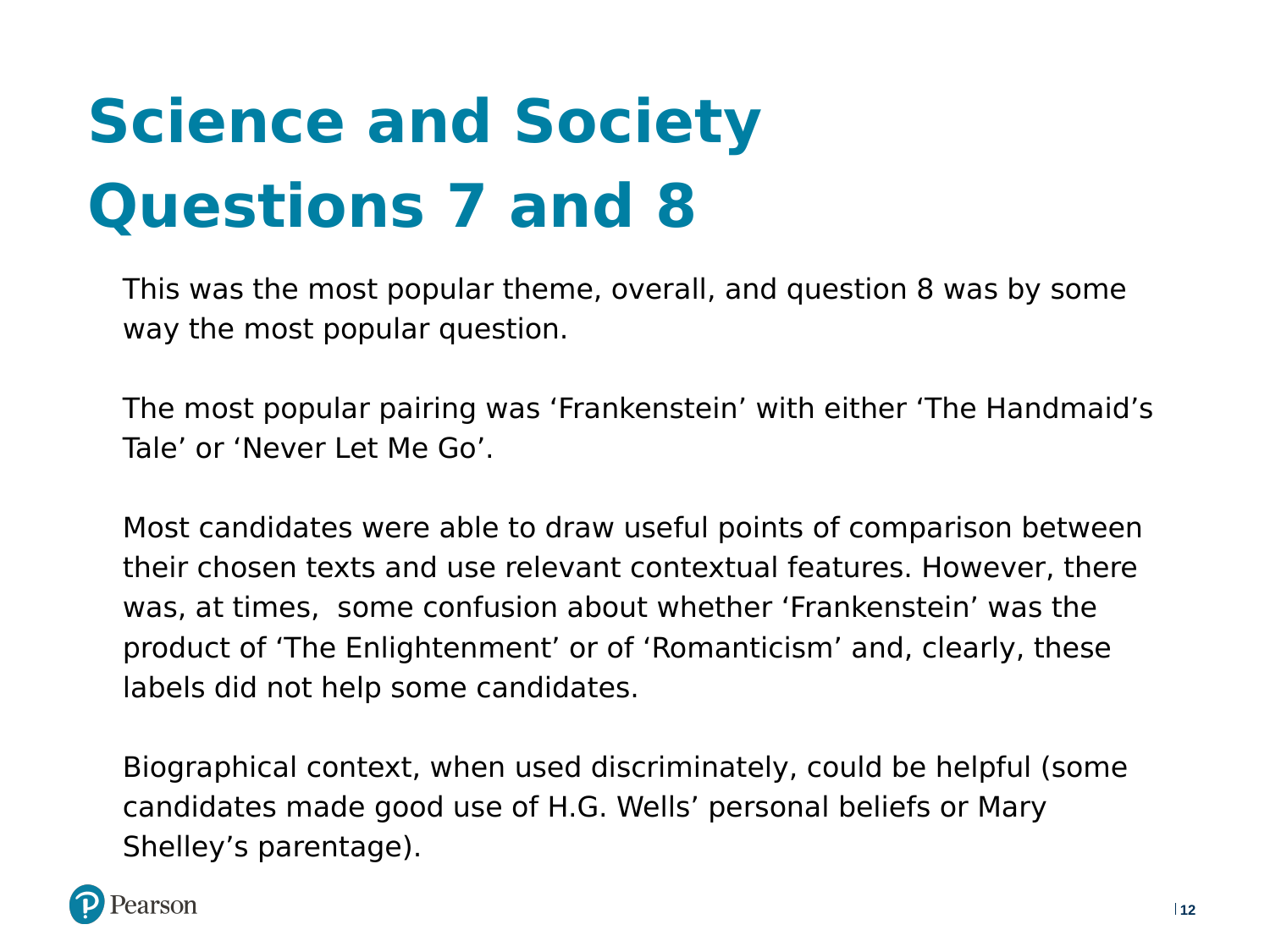

# Science and Society Questions 7 and 8
This was the most popular theme, overall, and question 8 was by some way the most popular question.

The most popular pairing was ‘Frankenstein’ with either ‘The Handmaid’s Tale’ or ‘Never Let Me Go’.

Most candidates were able to draw useful points of comparison between their chosen texts and use relevant contextual features. However, there was, at times,  some confusion about whether ‘Frankenstein’ was the product of ‘The Enlightenment’ or of ‘Romanticism’ and, clearly, these labels did not help some candidates.

Biographical context, when used discriminately, could be helpful (some candidates made good use of H.G. Wells’ personal beliefs or Mary Shelley’s parentage).
12